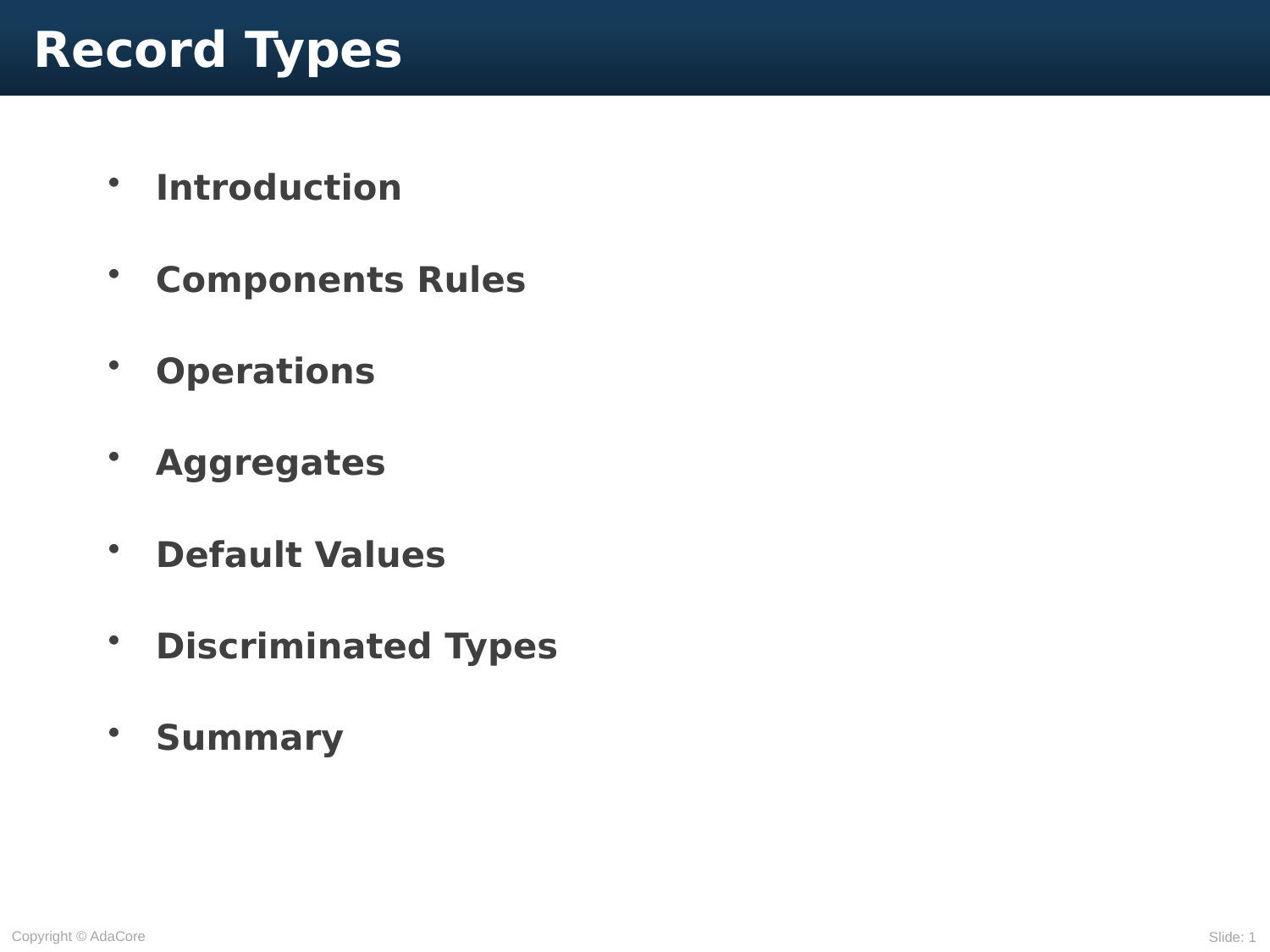

# Record Types
Introduction
Components Rules
Operations
Aggregates
Default Values
Discriminated Types
Summary